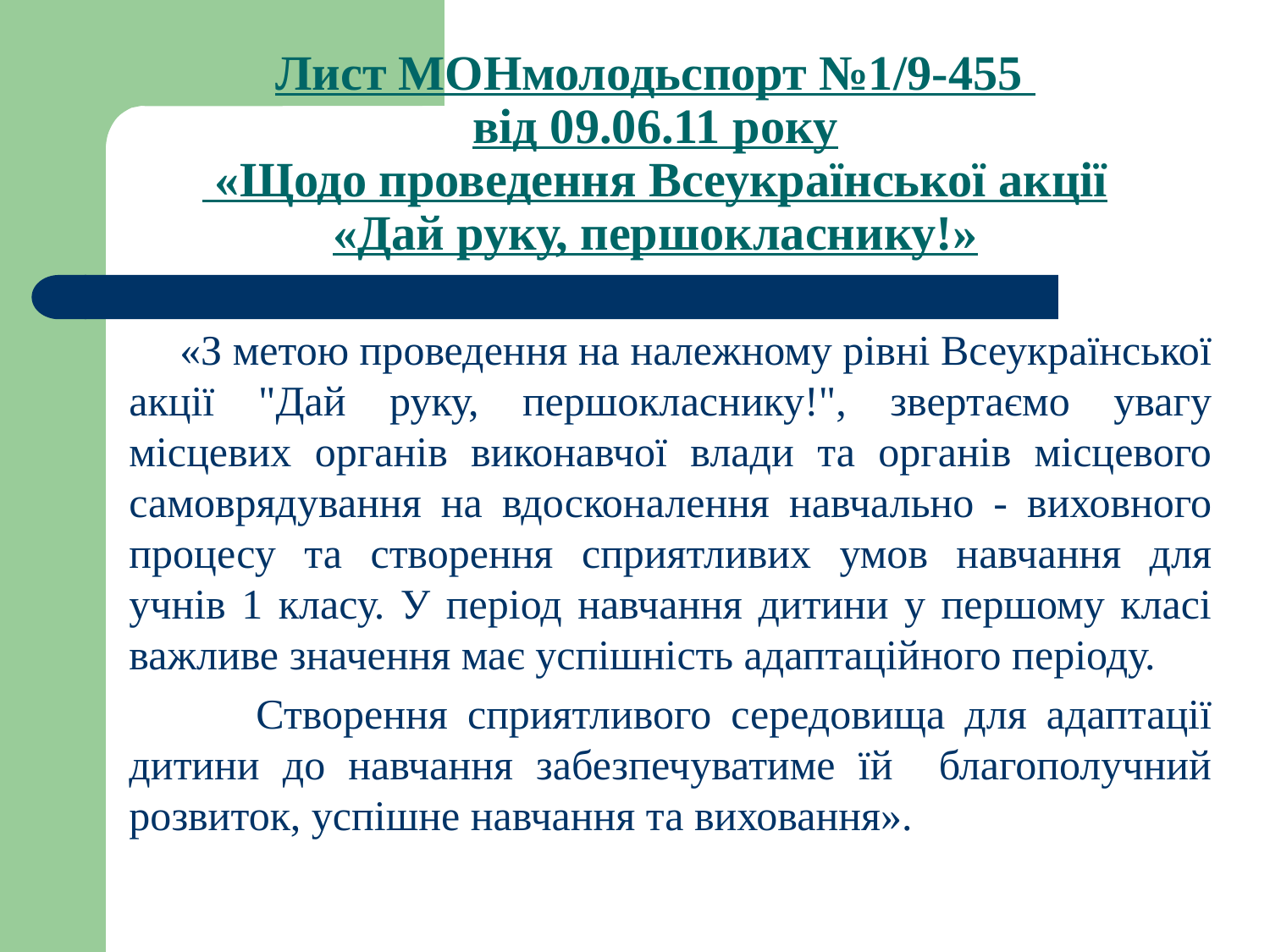

# Лист МОНмолодьспорт №1/9-455 від 09.06.11 року «Щодо проведення Всеукраїнської акції «Дай руку, першокласнику!»
«З метою проведення на належному рівні Всеукраїнської акції "Дай руку, першокласнику!", звертаємо увагу місцевих органів виконавчої влади та органів місцевого самоврядування на вдосконалення навчально - виховного процесу та створення сприятливих умов навчання для учнів 1 класу. У період навчання дитини у першому класі важливе значення має успішність адаптаційного періоду.
	Створення сприятливого середовища для адаптації дитини до навчання забезпечуватиме їй  благополучний розвиток, успішне навчання та виховання».